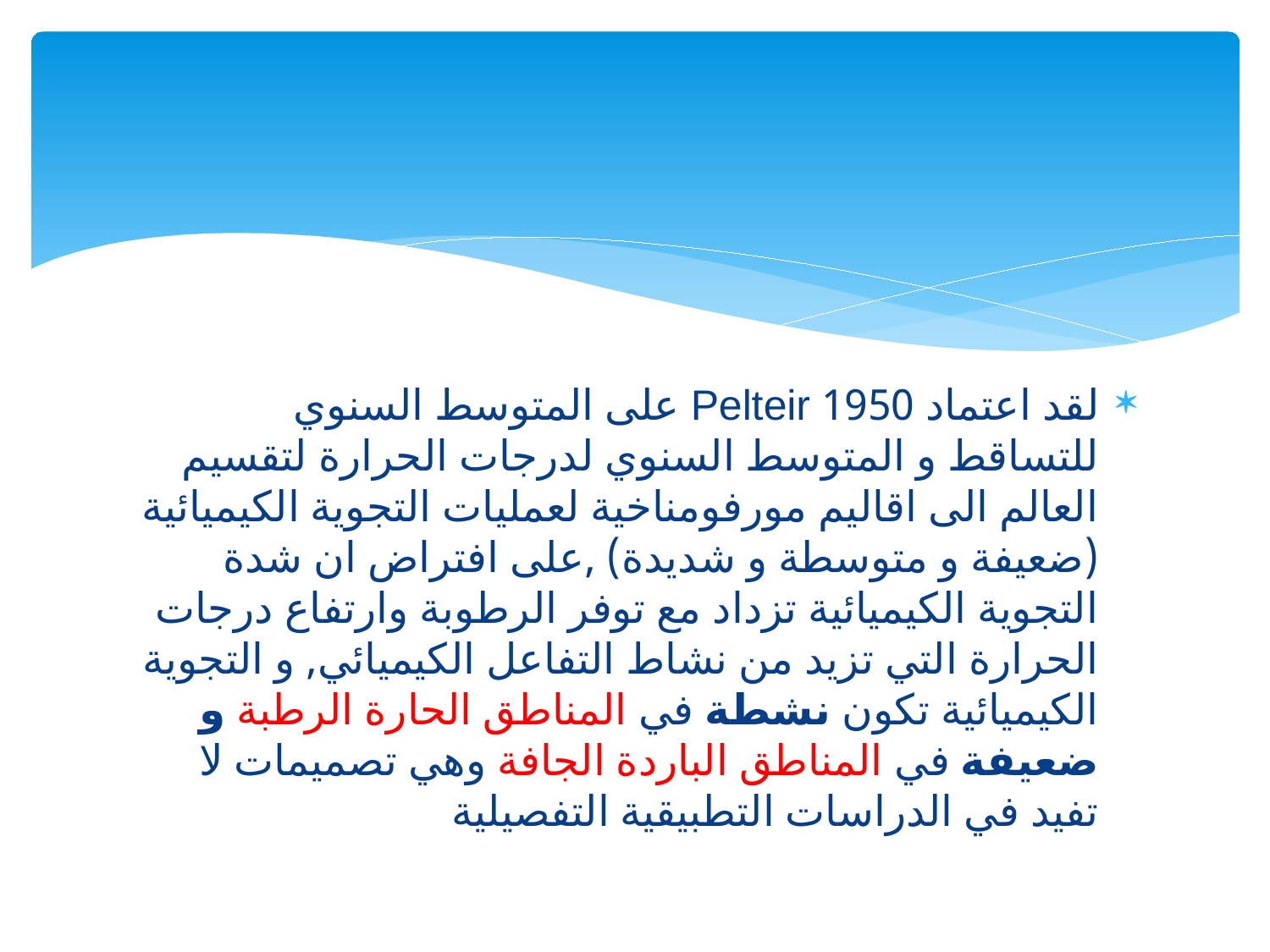

لقد اعتماد 1950 Pelteir على المتوسط السنوي للتساقط و المتوسط السنوي لدرجات الحرارة لتقسيم العالم الى اقاليم مورفومناخية لعمليات التجوية الكيميائية (ضعيفة و متوسطة و شديدة) ,على افتراض ان شدة التجوية الكيميائية تزداد مع توفر الرطوبة وارتفاع درجات الحرارة التي تزيد من نشاط التفاعل الكيميائي, و التجوية الكيميائية تكون نشطة في المناطق الحارة الرطبة و ضعيفة في المناطق الباردة الجافة وهي تصميمات لا تفيد في الدراسات التطبيقية التفصيلية